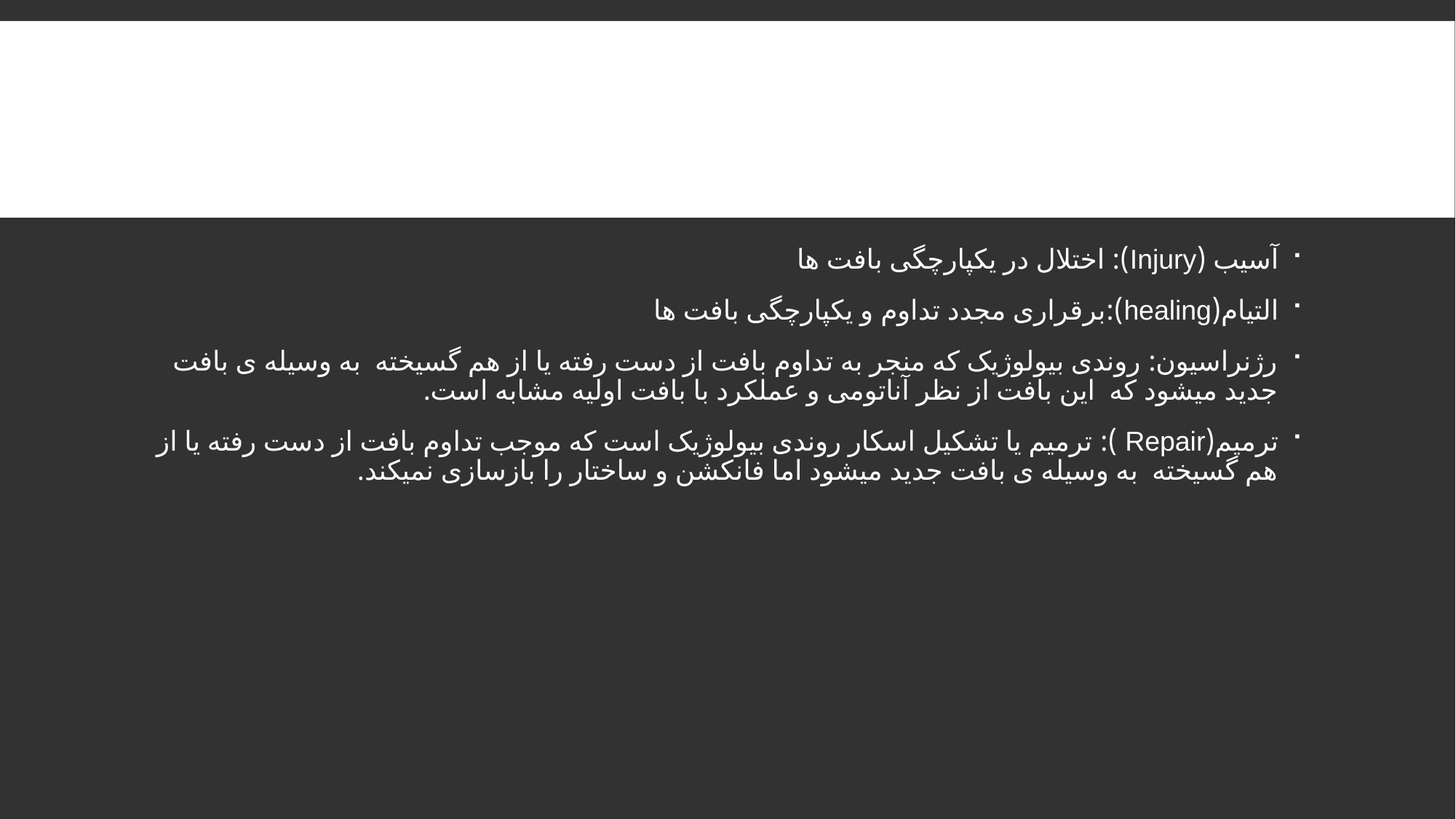

#
آسیب (Injury): اختلال در یکپارچگی بافت ها
التیام(healing):برقراری مجدد تداوم و یکپارچگی بافت ها
رژنراسیون: روندی بیولوژیک که منجر به تداوم بافت از دست رفته یا از هم گسیخته  به وسیله ی بافت جدید میشود که  این بافت از نظر آناتومی و عملکرد با بافت اولیه مشابه است.
ترمیم(Repair ): ترمیم یا تشکیل اسکار روندی بیولوژیک است که موجب تداوم بافت از دست رفته یا از هم گسیخته  به وسیله ی بافت جدید میشود اما فانکشن و ساختار را بازسازی نمیکند.